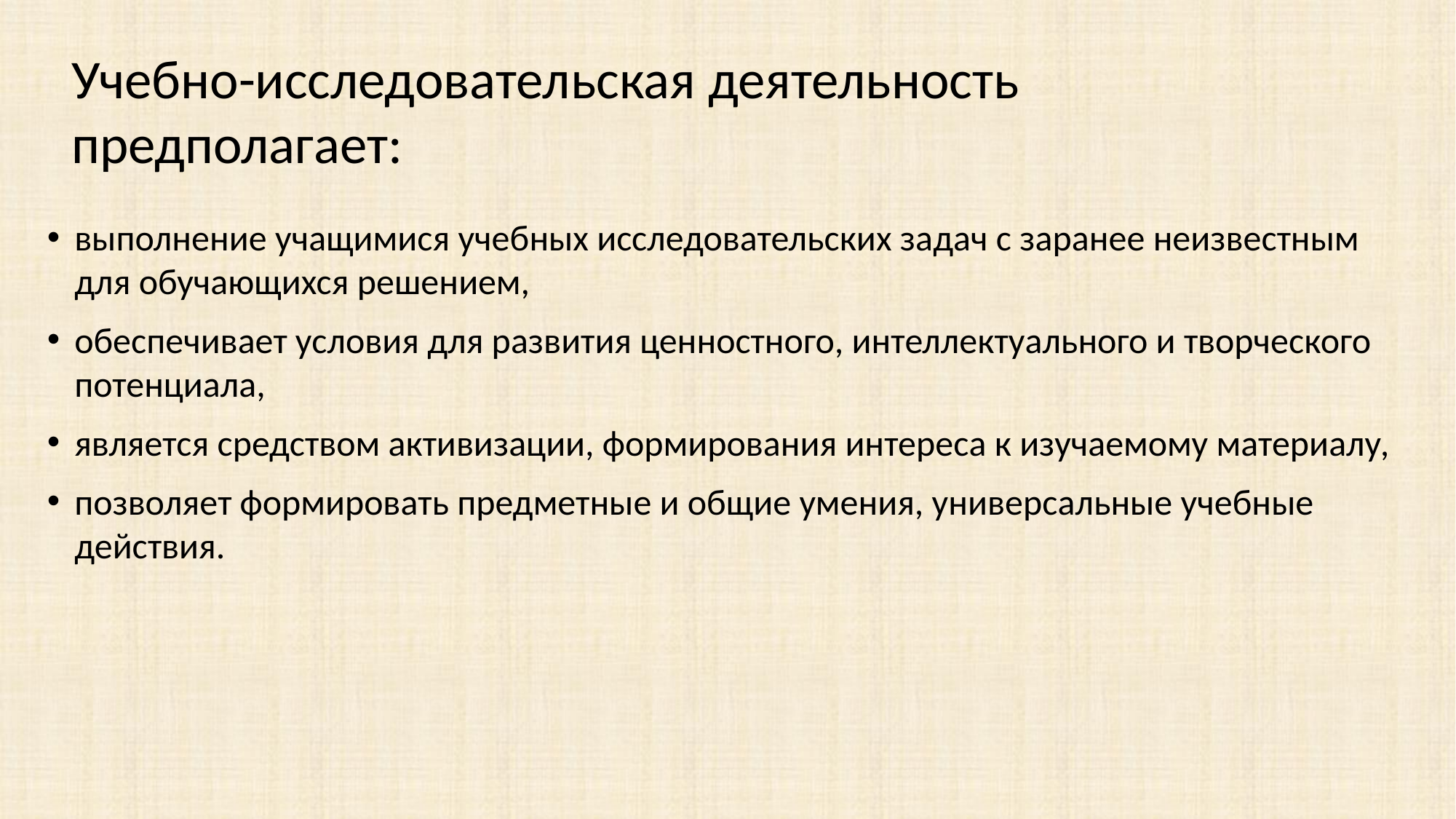

Учебно-исследовательская деятельность предполагает:
выполнение учащимися учебных исследовательских задач с заранее неизвестным для обучающихся решением,
обеспечивает условия для развития ценностного, интеллектуального и творческого потенциала,
является средством активизации, формирования интереса к изучаемому материалу,
позволяет формировать предметные и общие умения, универсальные учебные действия.